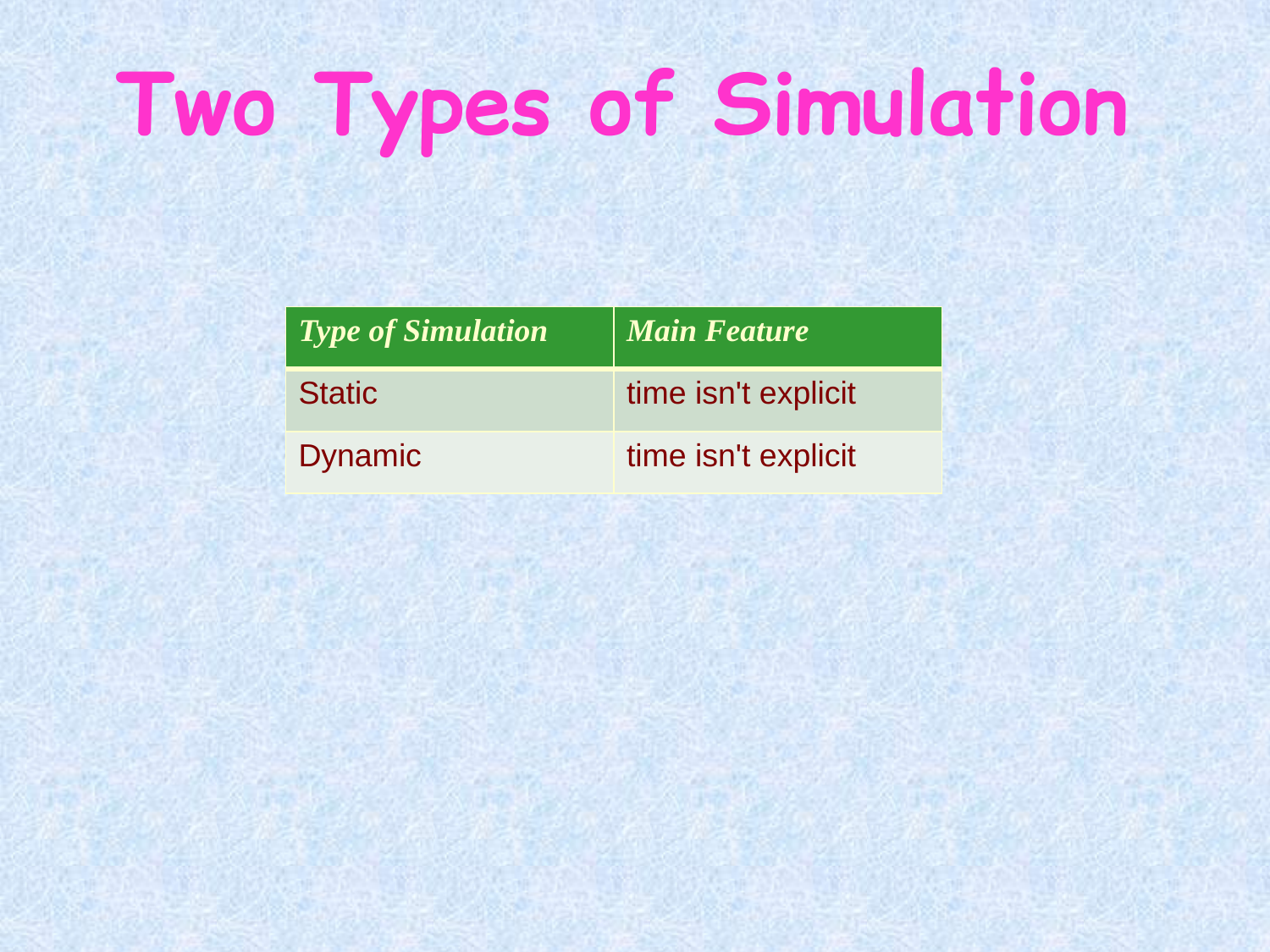

# Two Types of Simulation
| Type of Simulation | Main Feature |
| --- | --- |
| Static | time isn't explicit |
| Dynamic | time isn't explicit |